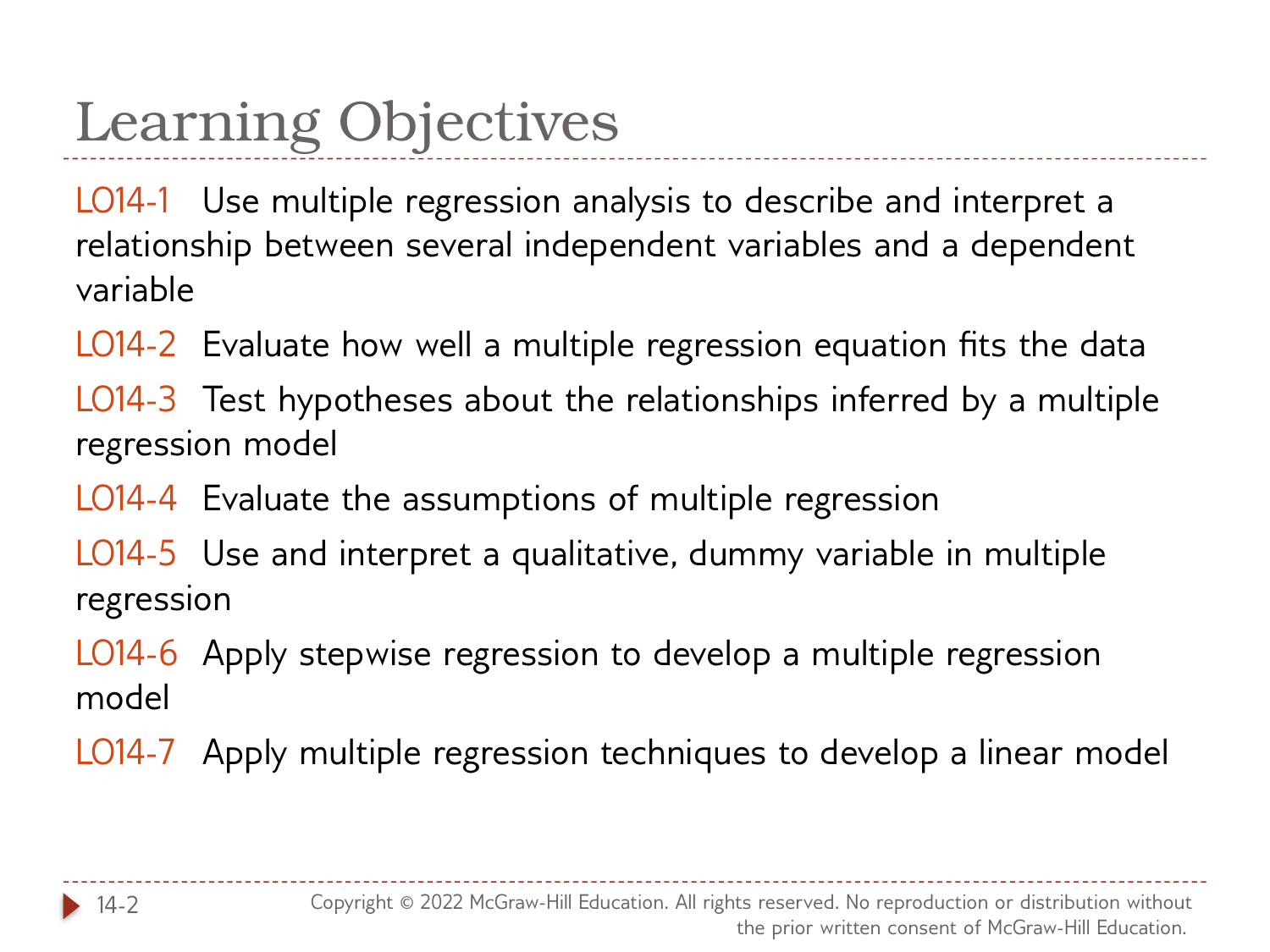

# Learning Objectives
LO14-1	Use multiple regression analysis to describe and interpret a relationship between several independent variables and a dependent variable
LO14-2	Evaluate how well a multiple regression equation fits the data
LO14-3	Test hypotheses about the relationships inferred by a multiple regression model
LO14-4	Evaluate the assumptions of multiple regression
LO14-5	Use and interpret a qualitative, dummy variable in multiple regression
LO14-6	Apply stepwise regression to develop a multiple regression model
LO14-7	Apply multiple regression techniques to develop a linear model
14-2
Copyright © 2022 McGraw-Hill Education. All rights reserved. No reproduction or distribution without the prior written consent of McGraw-Hill Education.